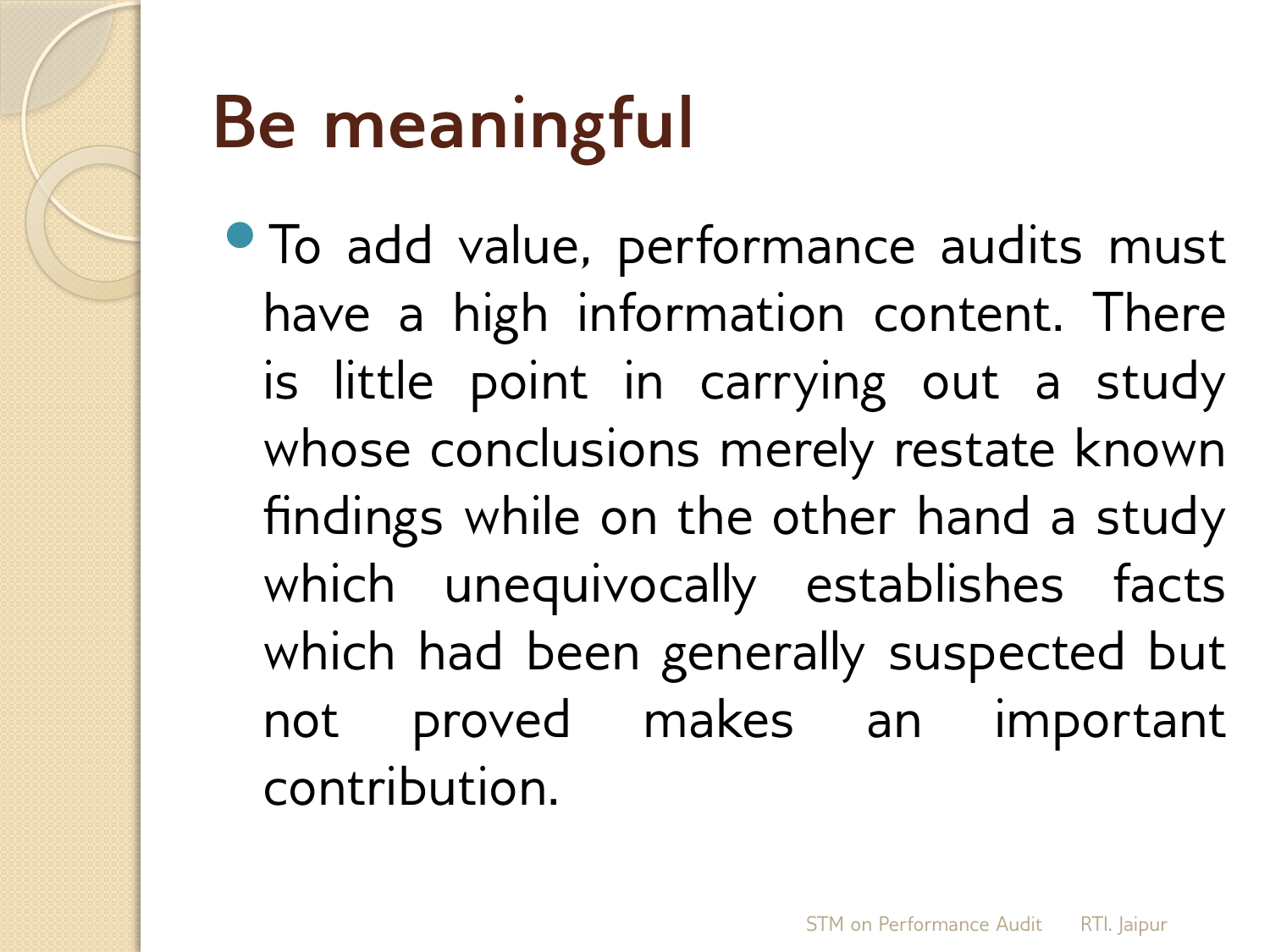

# Be meaningful
To add value, performance audits must have a high information content. There is little point in carrying out a study whose conclusions merely restate known findings while on the other hand a study which unequivocally establishes facts which had been generally suspected but not proved makes an important contribution.

STM on Performance Audit      RTI. Jaipur